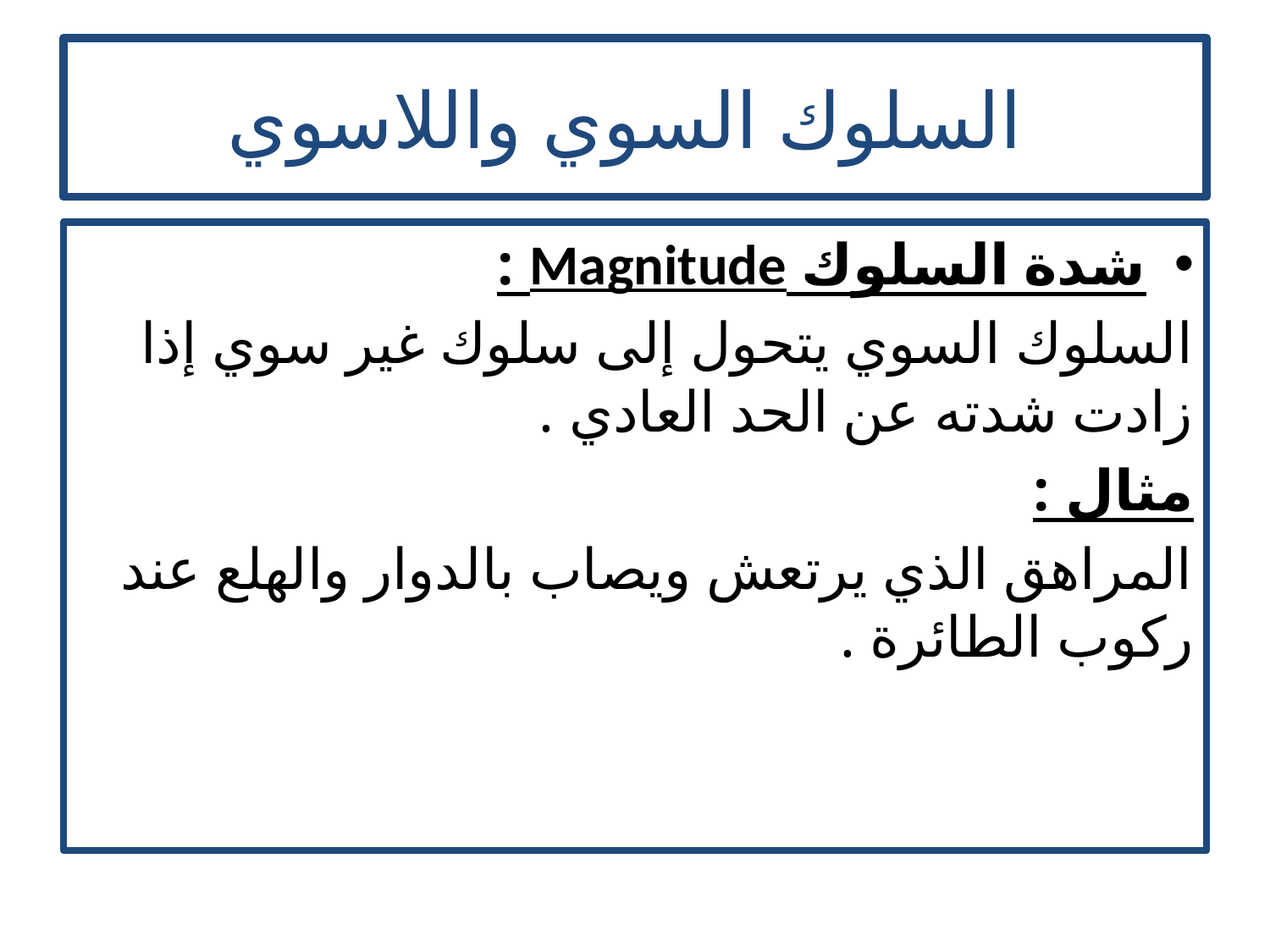

# السلوك السوي واللاسوي
شدة السلوك Magnitude :
السلوك السوي يتحول إلى سلوك غير سوي إذا زادت شدته عن الحد العادي .
مثال :
المراهق الذي يرتعش ويصاب بالدوار والهلع عند ركوب الطائرة .